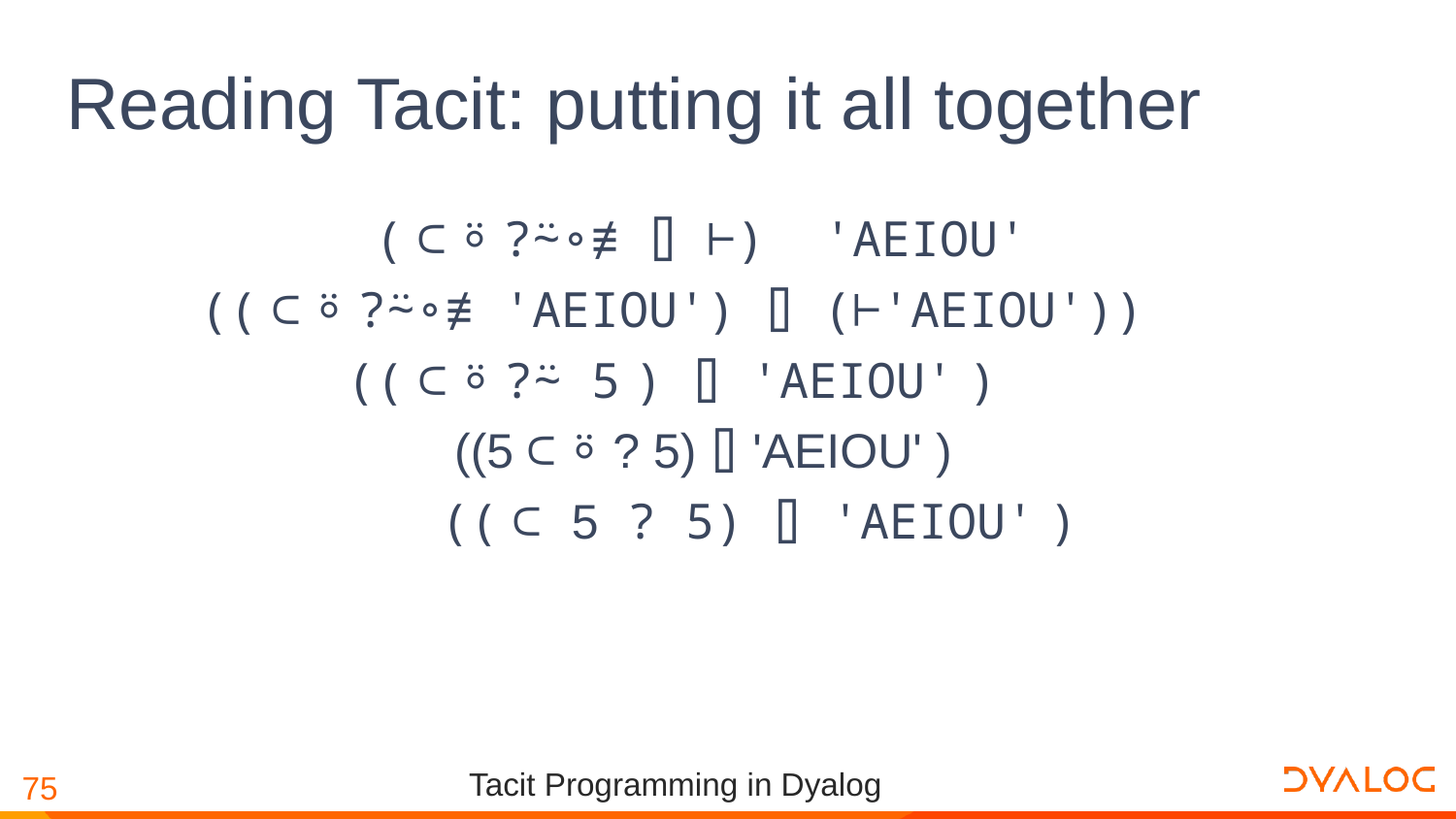

# Reading Tacit: putting it all together
    ( ⊂ ⍤ ?⍨∘≢ ⌷ ⊢)  'AEIOU'     .
  (( ⊂ ⍤ ?⍨∘≢ 'AEIOU') ⌷ (⊢'AEIOU'))     .
  (( ⊂ ⍤ ?⍨ 5 ) ⌷ 'AEIOU' )     .
  ((5 ⊂ ⍤ ? 5) ⌷ 'AEIOU' )     .
  (( ⊂ 5 ? 5) ⌷ 'AEIOU' )